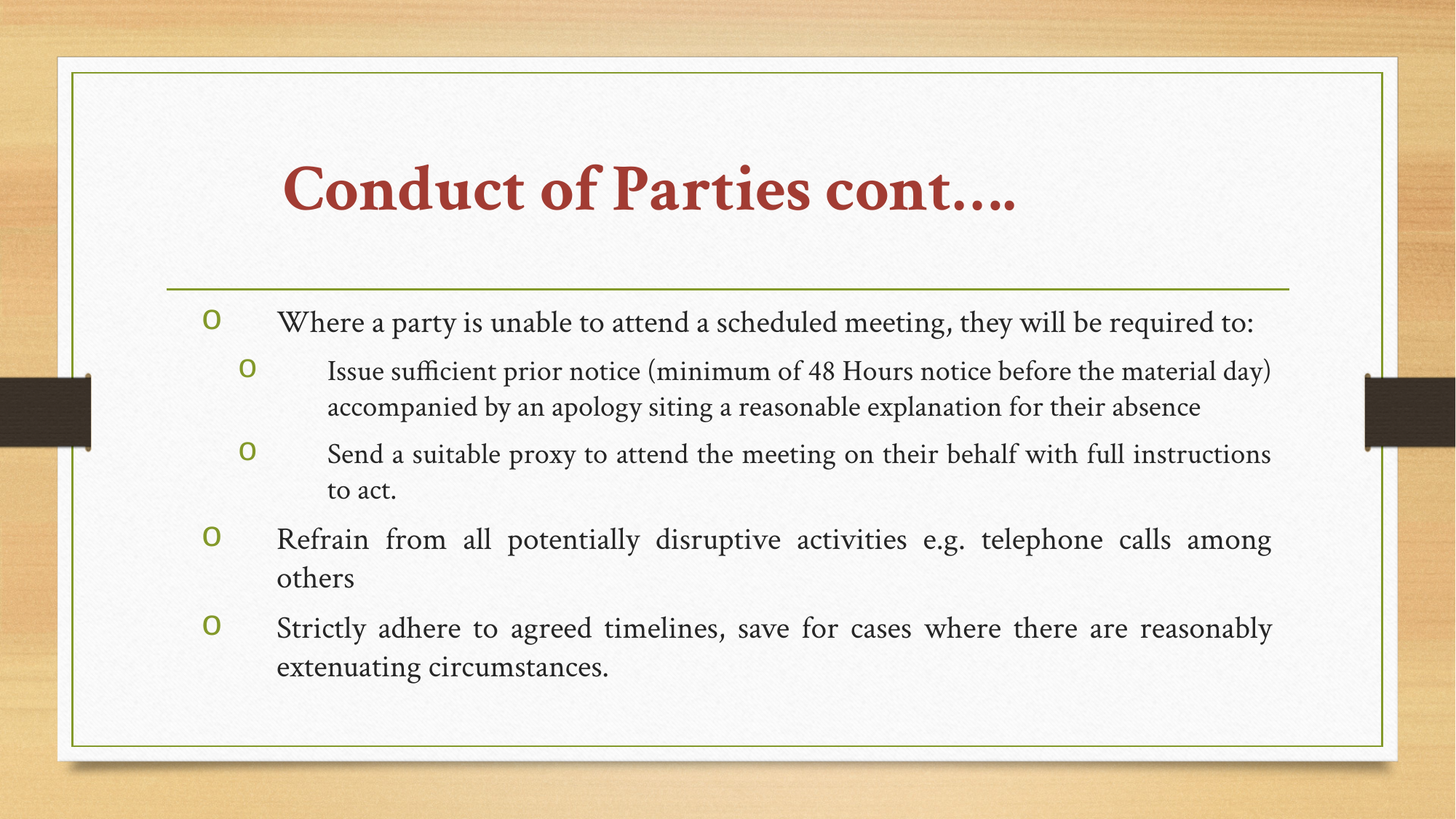

# Conduct of Parties cont….
Where a party is unable to attend a scheduled meeting, they will be required to:
Issue sufficient prior notice (minimum of 48 Hours notice before the material day) accompanied by an apology siting a reasonable explanation for their absence
Send a suitable proxy to attend the meeting on their behalf with full instructions to act.
Refrain from all potentially disruptive activities e.g. telephone calls among others
Strictly adhere to agreed timelines, save for cases where there are reasonably extenuating circumstances.